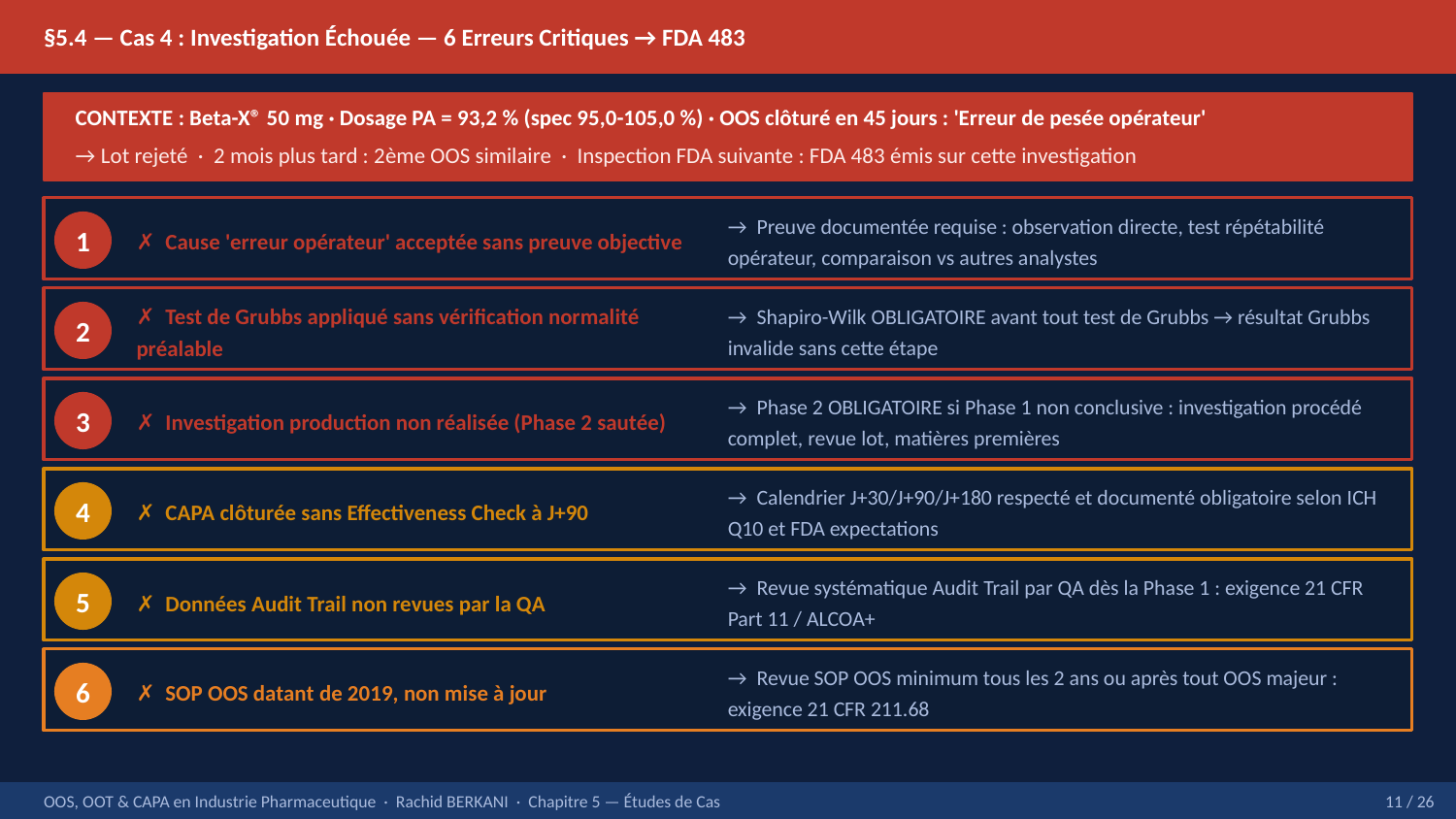

§5.4 — Cas 4 : Investigation Échouée — 6 Erreurs Critiques → FDA 483

CONTEXTE : Beta-X® 50 mg · Dosage PA = 93,2 % (spec 95,0-105,0 %) · OOS clôturé en 45 jours : 'Erreur de pesée opérateur'
→ Lot rejeté  ·  2 mois plus tard : 2ème OOS similaire  ·  Inspection FDA suivante : FDA 483 émis sur cette investigation

✗  Cause 'erreur opérateur' acceptée sans preuve objective
→  Preuve documentée requise : observation directe, test répétabilité opérateur, comparaison vs autres analystes

1

✗  Test de Grubbs appliqué sans vérification normalité préalable
→  Shapiro-Wilk OBLIGATOIRE avant tout test de Grubbs → résultat Grubbs invalide sans cette étape

2

✗  Investigation production non réalisée (Phase 2 sautée)
→  Phase 2 OBLIGATOIRE si Phase 1 non conclusive : investigation procédé complet, revue lot, matières premières

3

✗  CAPA clôturée sans Effectiveness Check à J+90
→  Calendrier J+30/J+90/J+180 respecté et documenté obligatoire selon ICH Q10 et FDA expectations

4

✗  Données Audit Trail non revues par la QA
→  Revue systématique Audit Trail par QA dès la Phase 1 : exigence 21 CFR Part 11 / ALCOA+

5

✗  SOP OOS datant de 2019, non mise à jour
→  Revue SOP OOS minimum tous les 2 ans ou après tout OOS majeur : exigence 21 CFR 211.68

6

OOS, OOT & CAPA en Industrie Pharmaceutique  ·  Rachid BERKANI  ·  Chapitre 5 — Études de Cas
11 / 26